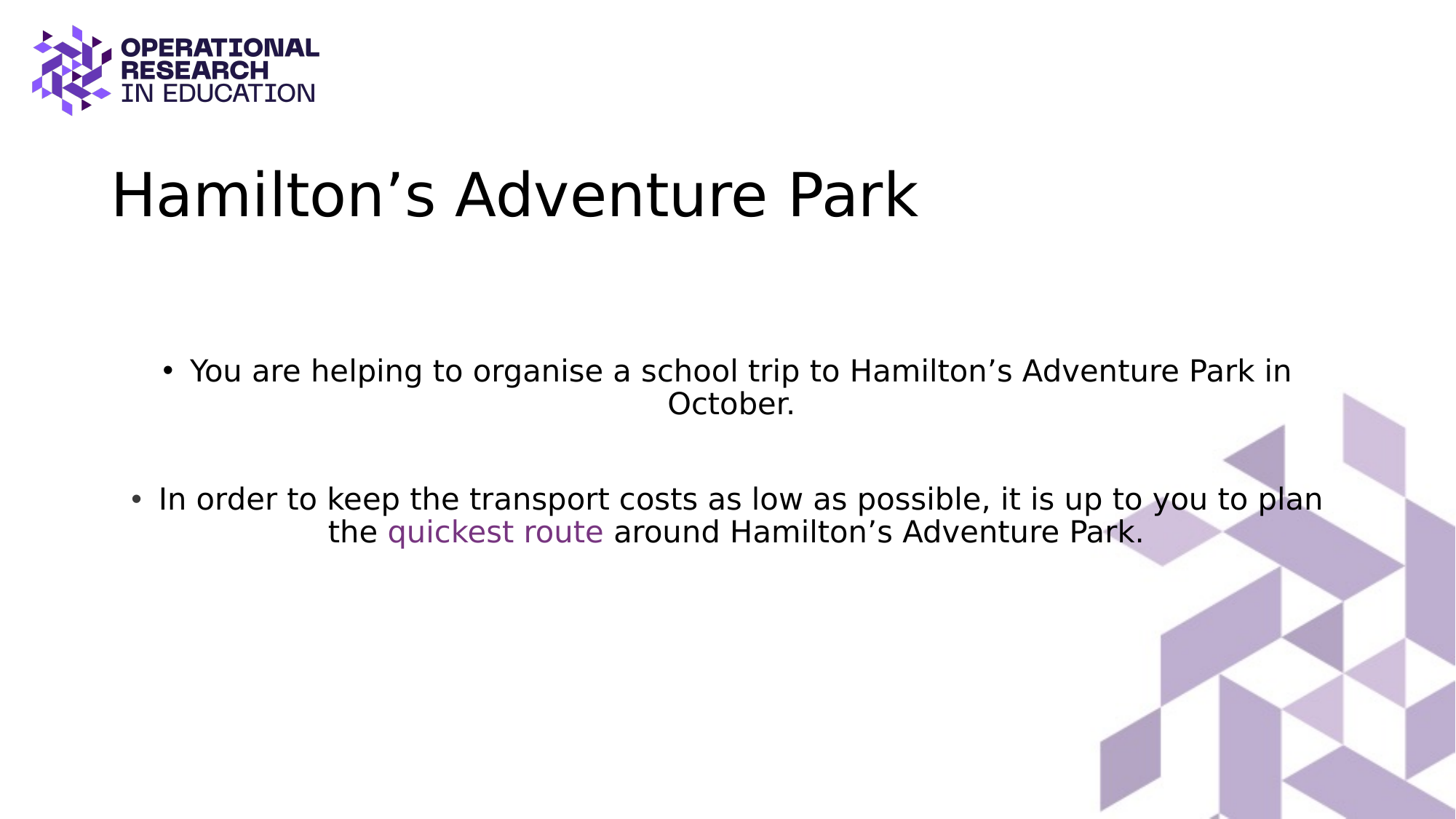

# Hamilton’s Adventure Park

You are helping to organise a school trip to Hamilton’s Adventure Park in October.

In order to keep the transport costs as low as possible, it is up to you to plan the quickest route around Hamilton’s Adventure Park.